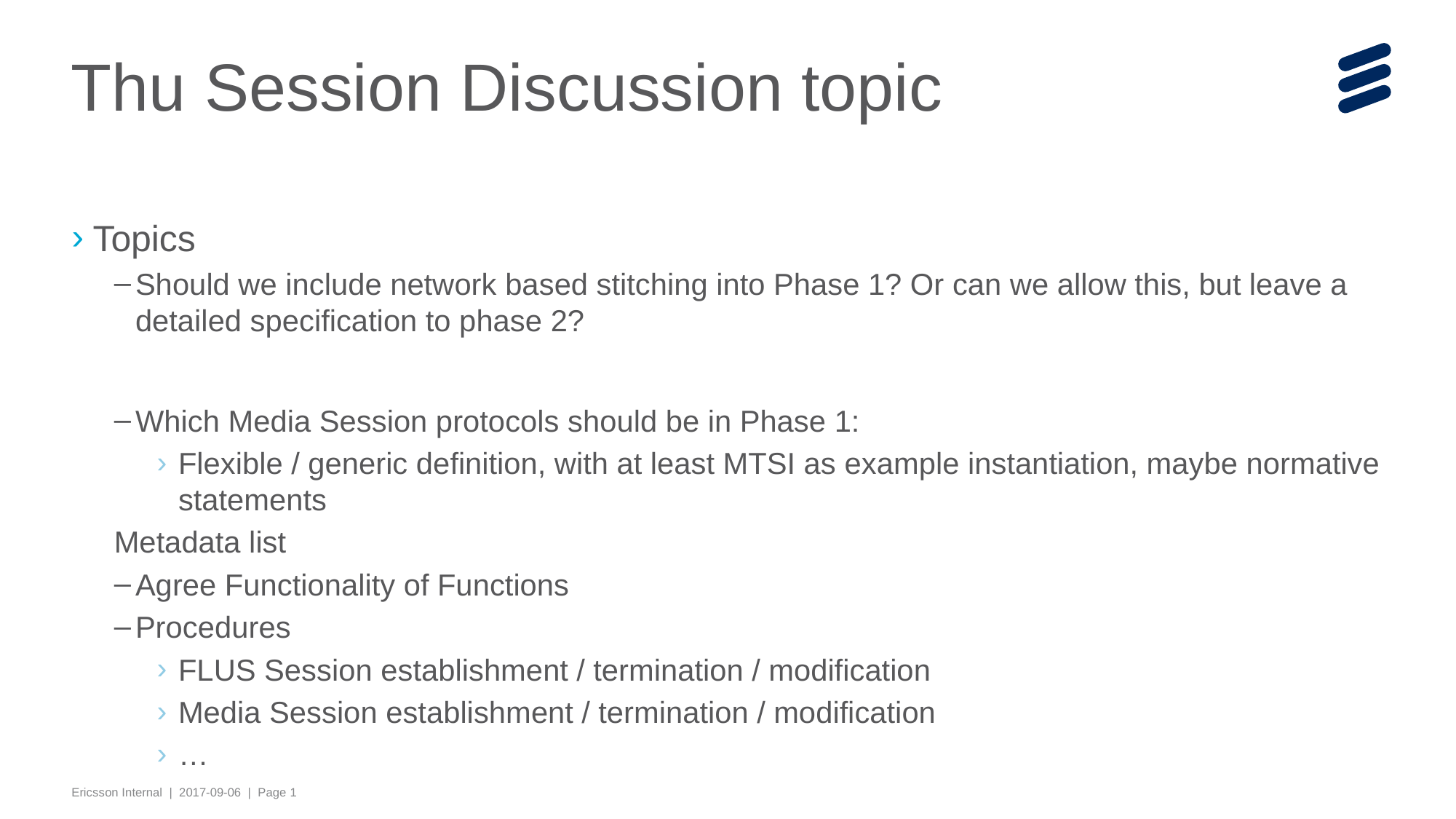

# Thu Session Discussion topic
Topics
Should we include network based stitching into Phase 1? Or can we allow this, but leave a detailed specification to phase 2?

Which Media Session protocols should be in Phase 1:
Flexible / generic definition, with at least MTSI as example instantiation, maybe normative statements
Metadata list
Agree Functionality of Functions
Procedures
FLUS Session establishment / termination / modification
Media Session establishment / termination / modification
…